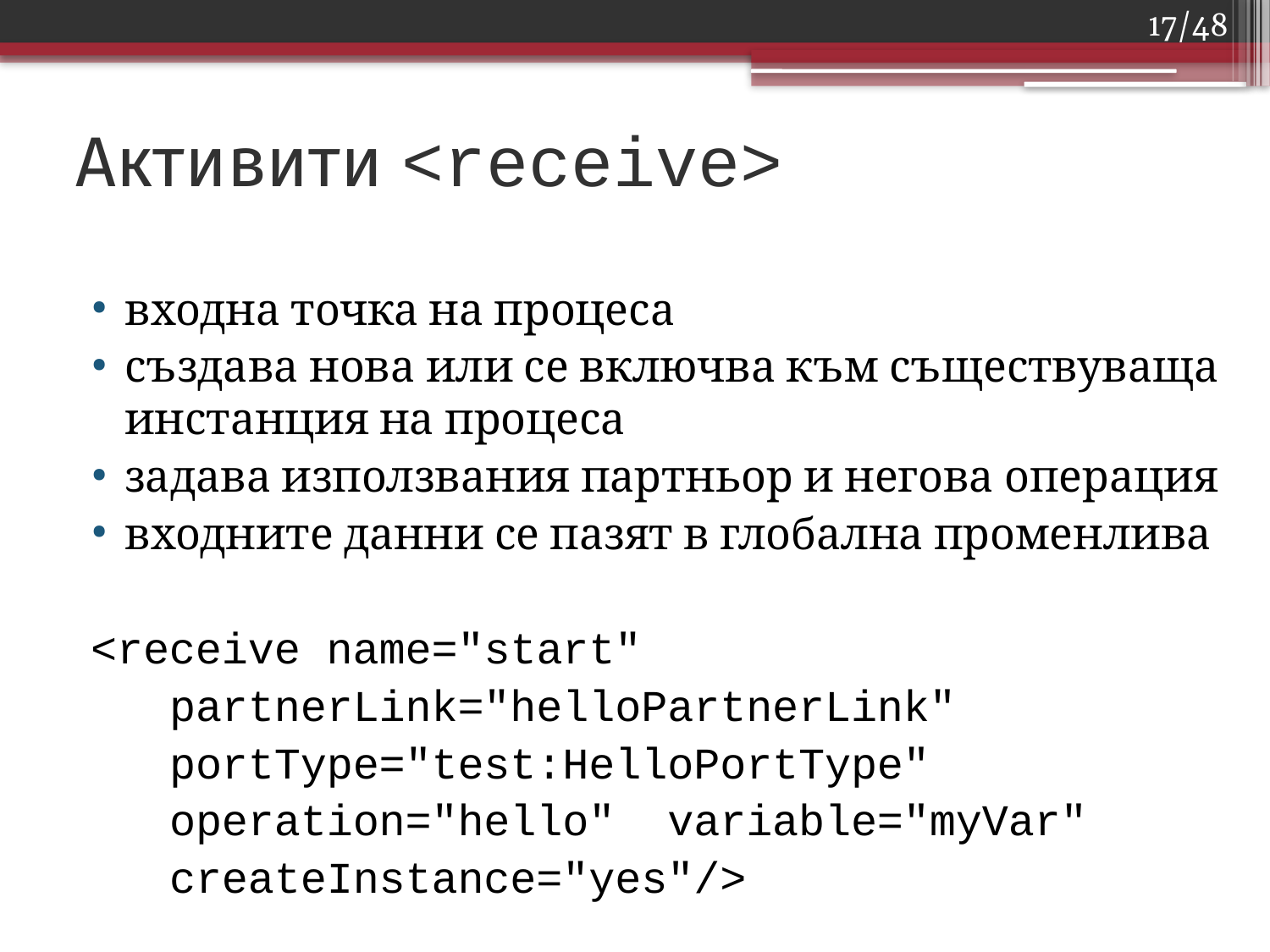

17/48
# Активити <receive>
входна точка на процеса
създава нова или се включва към съществуваща инстанция на процеса
задава използвания партньор и негова операция
входните данни се пазят в глобална променлива

<receive name="start"
   partnerLink="helloPartnerLink"
   portType="test:HelloPortType"
   operation="hello"  variable="myVar"
   createInstance="yes"/>